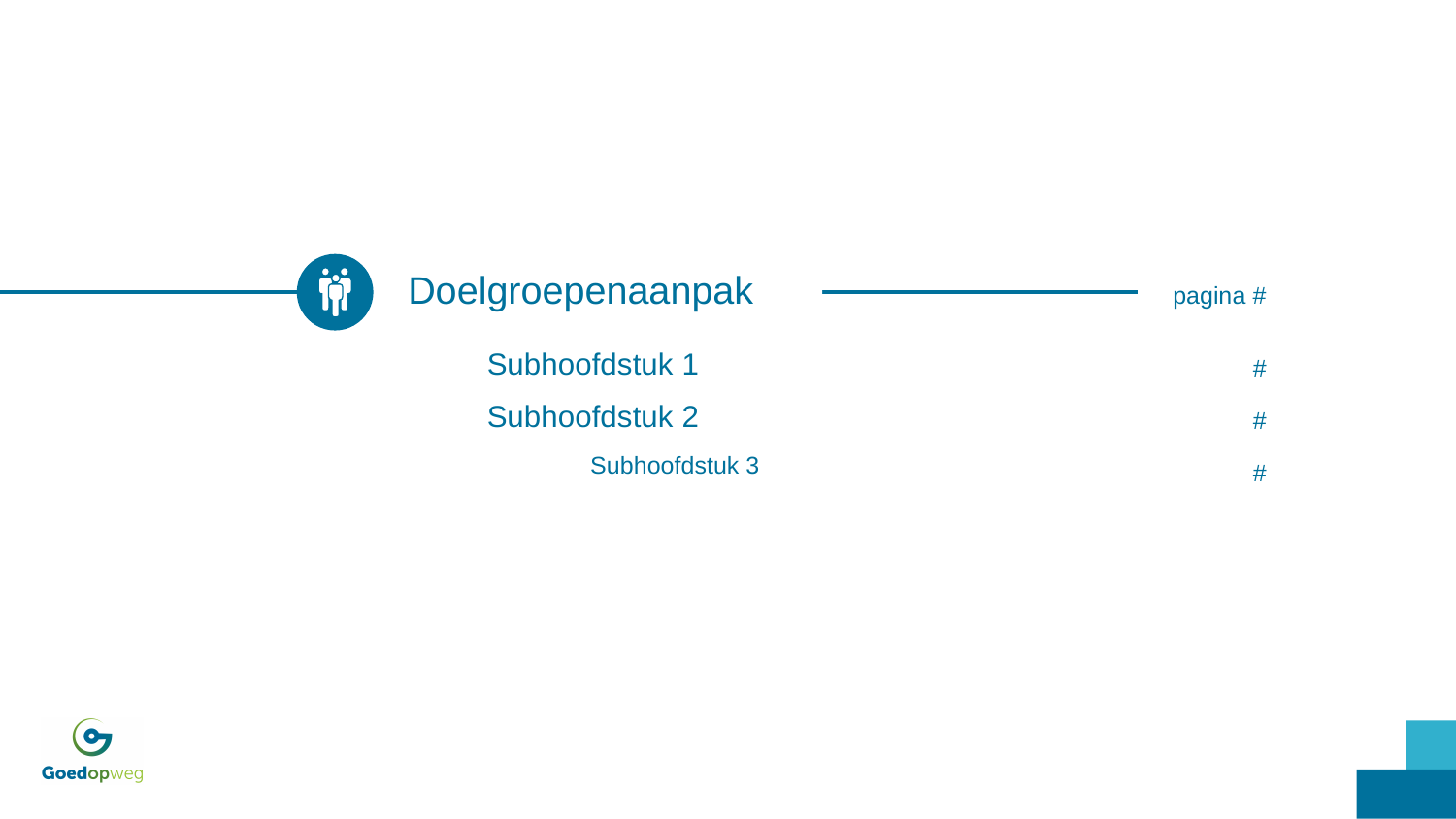

# Doelgroepenaanpak
pagina #
Subhoofdstuk 1
Subhoofdstuk 2
Subhoofdstuk 3
#
#
#